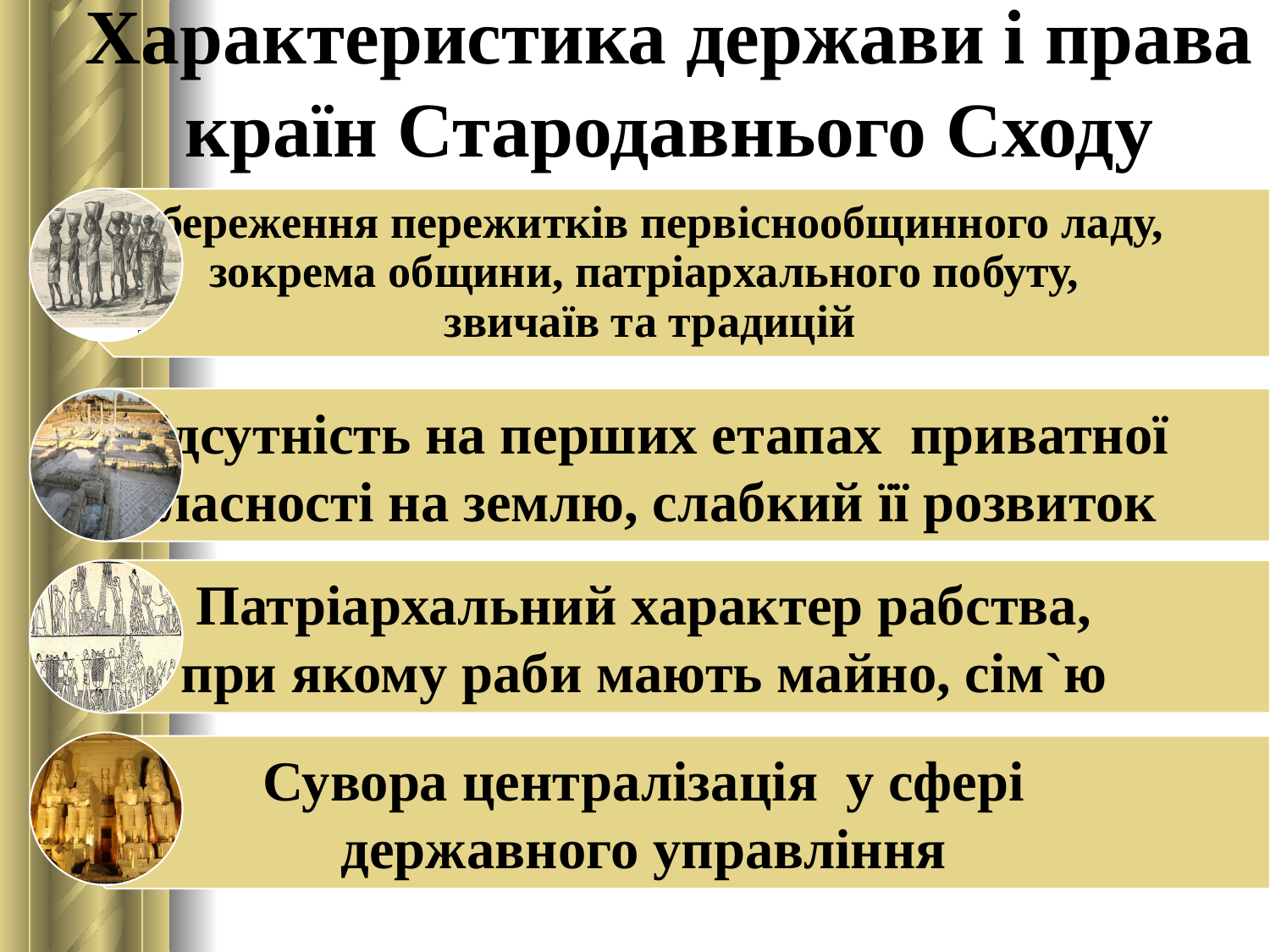

# Характеристика держави і права країн Стародавнього Сходу

Збереження пережитків первіснообщинного ладу, зокрема общини, патріархального побуту,
звичаїв та традицій
Відсутність на перших етапах  приватної
власності на землю, слабкий її розвиток
Патріархальний характер рабства,
при якому раби мають майно, сім`ю
Сувора централізація  у сфері
державного управління